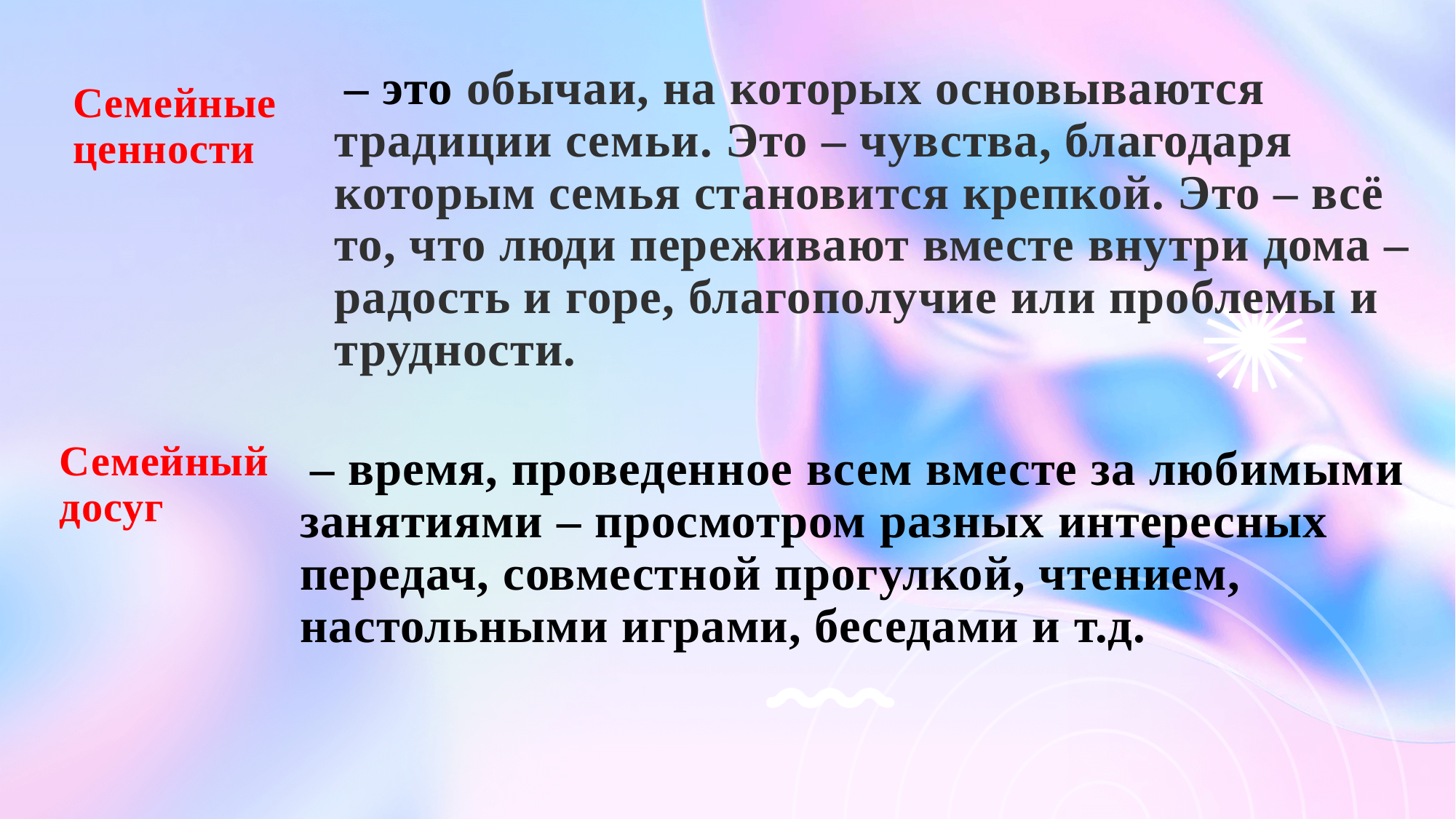

– это обычаи, на которых основываются традиции семьи. Это – чувства, благодаря которым семья становится крепкой. Это – всё то, что люди переживают вместе внутри дома – радость и горе, благополучие или проблемы и трудности.

Семейные ценности

Семейный досуг

 – время, проведенное всем вместе за любимыми занятиями – просмотром разных интересных передач, совместной прогулкой, чтением, настольными играми, беседами и т.д.